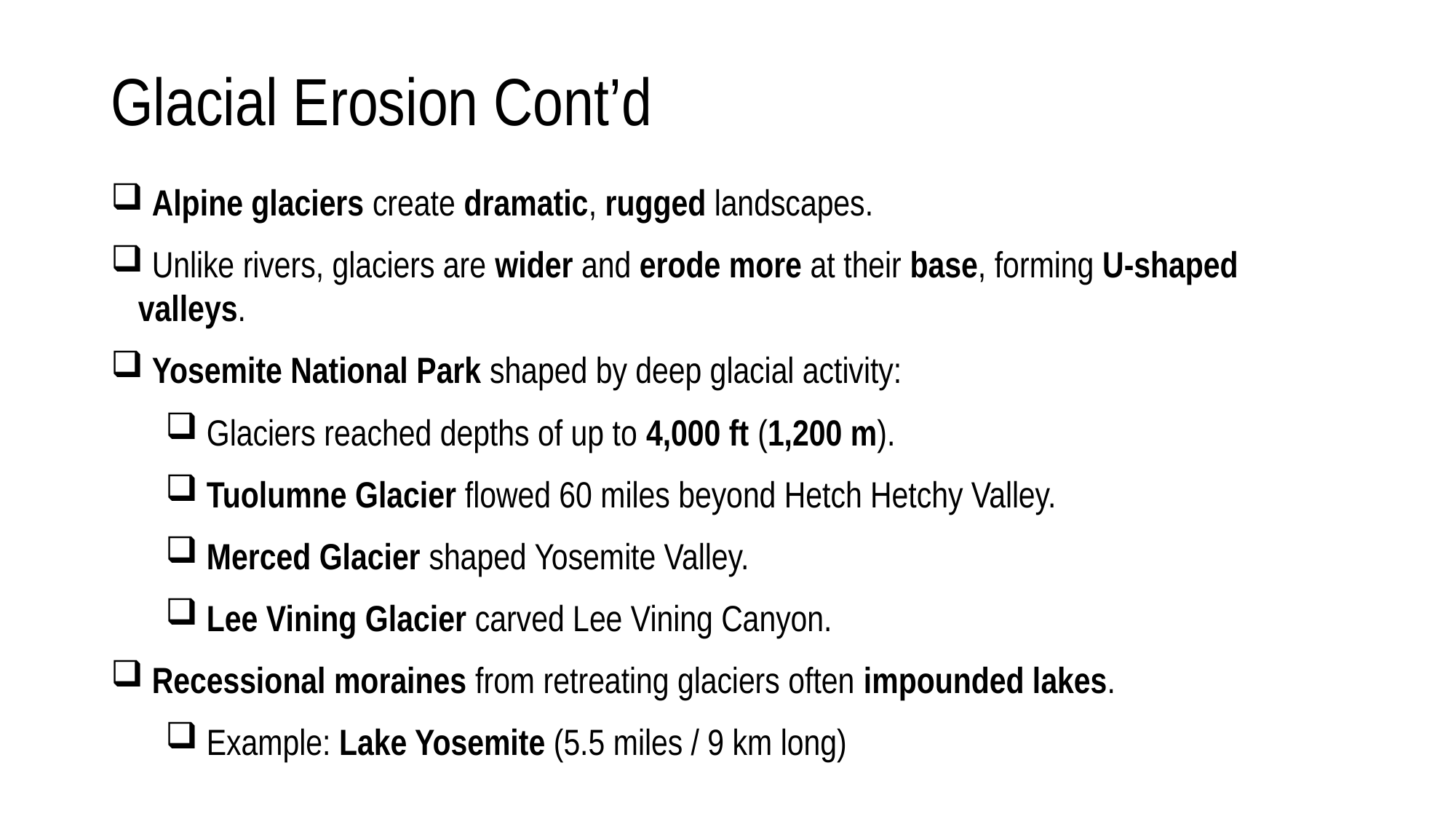

# Glacial Erosion Cont’d
 Alpine glaciers create dramatic, rugged landscapes.
 Unlike rivers, glaciers are wider and erode more at their base, forming U-shaped valleys.
 Yosemite National Park shaped by deep glacial activity:
 Glaciers reached depths of up to 4,000 ft (1,200 m).
 Tuolumne Glacier flowed 60 miles beyond Hetch Hetchy Valley.
 Merced Glacier shaped Yosemite Valley.
 Lee Vining Glacier carved Lee Vining Canyon.
 Recessional moraines from retreating glaciers often impounded lakes.
 Example: Lake Yosemite (5.5 miles / 9 km long)